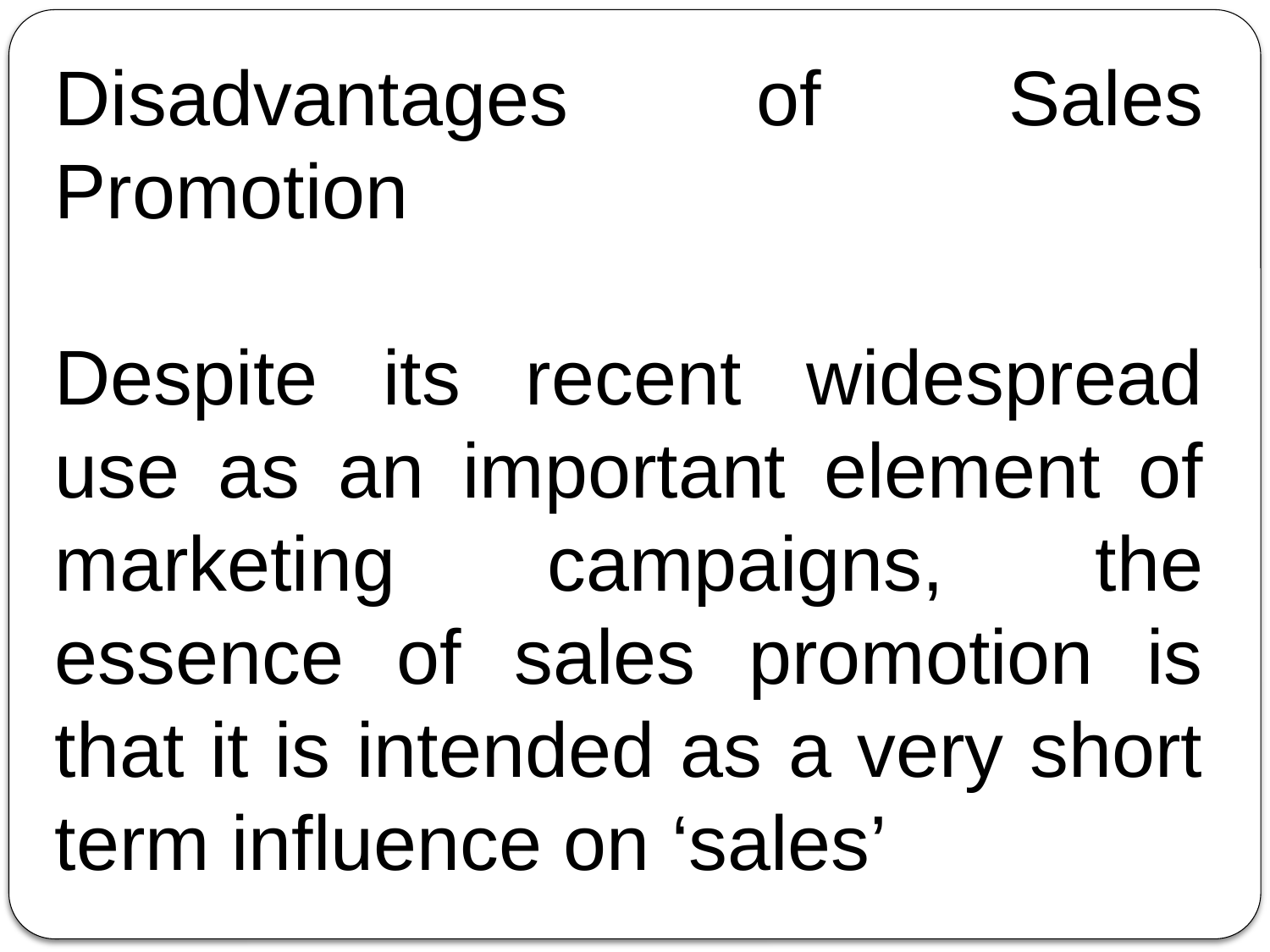

Disadvantages of Sales Promotion

Despite its recent widespread use as an important element of marketing campaigns, the essence of sales promotion is that it is intended as a very short term influence on ‘sales’